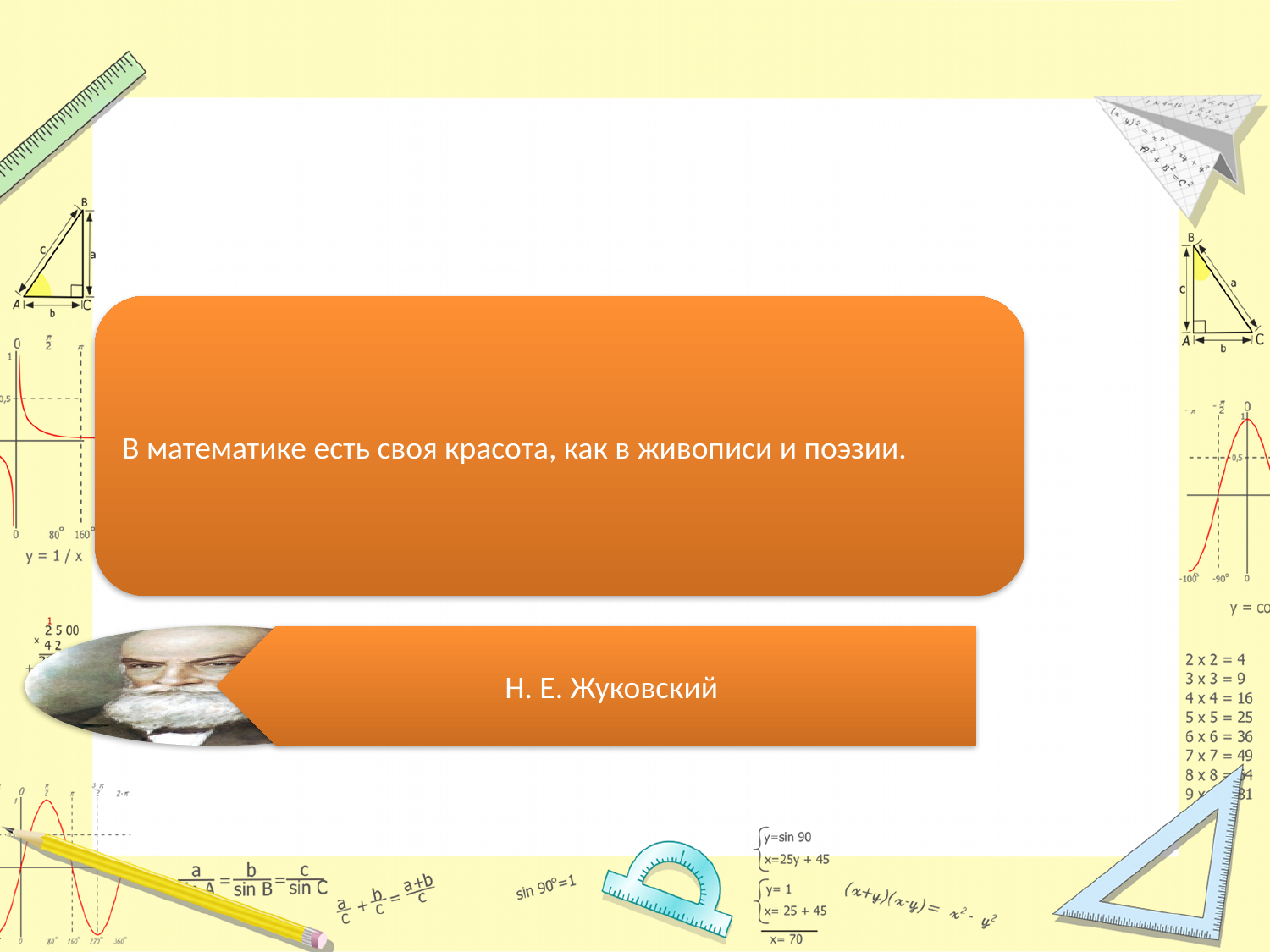

В математике есть своя красота, как в живописи и поэзии.
Н. Е. Жуковский